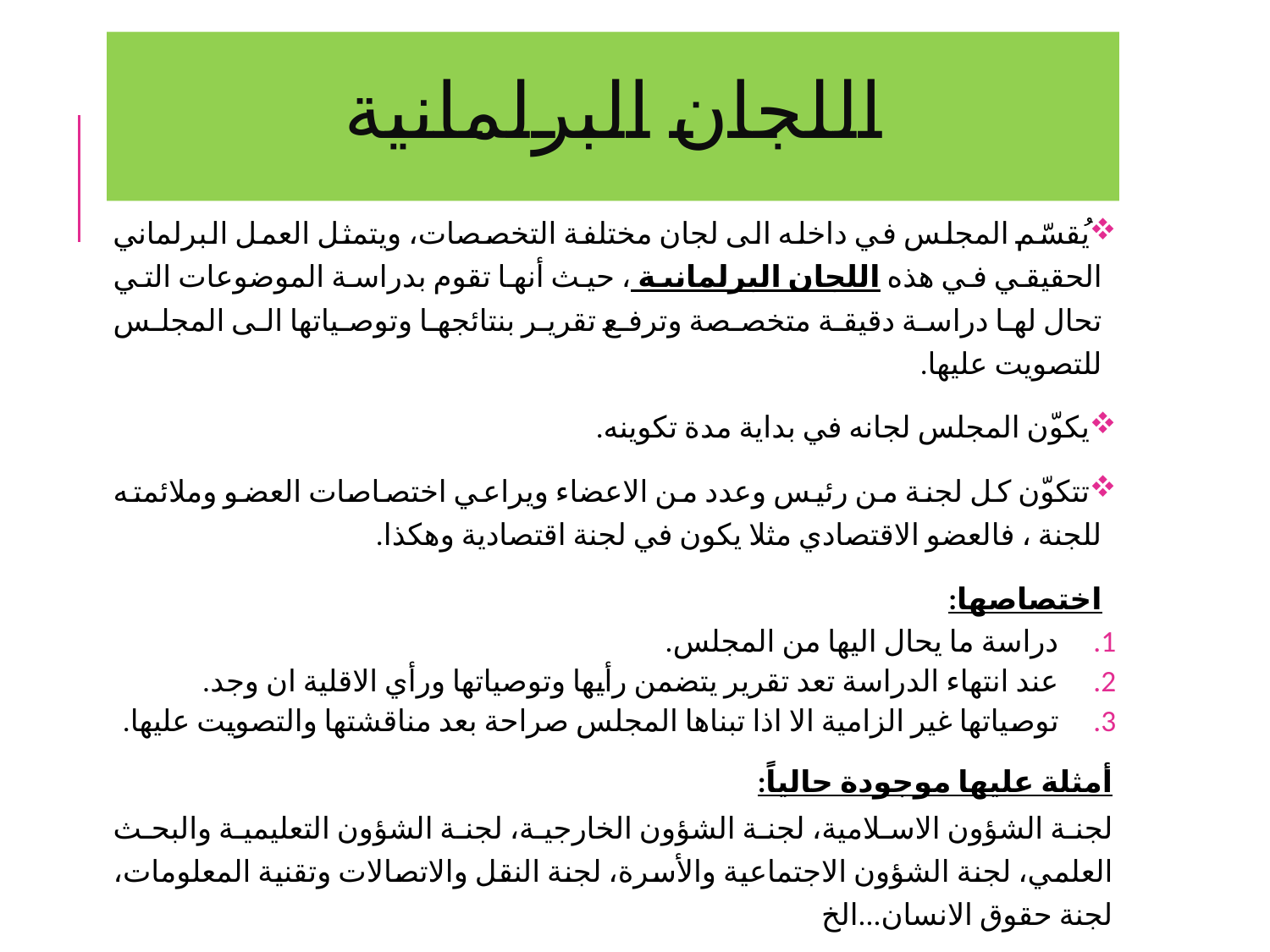

# اللجان البرلمانية
يُقسّم المجلس في داخله الى لجان مختلفة التخصصات، ويتمثل العمل البرلماني الحقيقي في هذه اللجان البرلمانية ، حيث أنها تقوم بدراسة الموضوعات التي تحال لها دراسة دقيقة متخصصة وترفع تقرير بنتائجها وتوصياتها الى المجلس للتصويت عليها.
يكوّن المجلس لجانه في بداية مدة تكوينه.
تتكوّن كل لجنة من رئيس وعدد من الاعضاء ويراعي اختصاصات العضو وملائمته للجنة ، فالعضو الاقتصادي مثلا يكون في لجنة اقتصادية وهكذا.
اختصاصها:
دراسة ما يحال اليها من المجلس.
عند انتهاء الدراسة تعد تقرير يتضمن رأيها وتوصياتها ورأي الاقلية ان وجد.
توصياتها غير الزامية الا اذا تبناها المجلس صراحة بعد مناقشتها والتصويت عليها.
أمثلة عليها موجودة حالياً:
لجنة الشؤون الاسلامية، لجنة الشؤون الخارجية، لجنة الشؤون التعليمية والبحث العلمي، لجنة الشؤون الاجتماعية والأسرة، لجنة النقل والاتصالات وتقنية المعلومات، لجنة حقوق الانسان...الخ